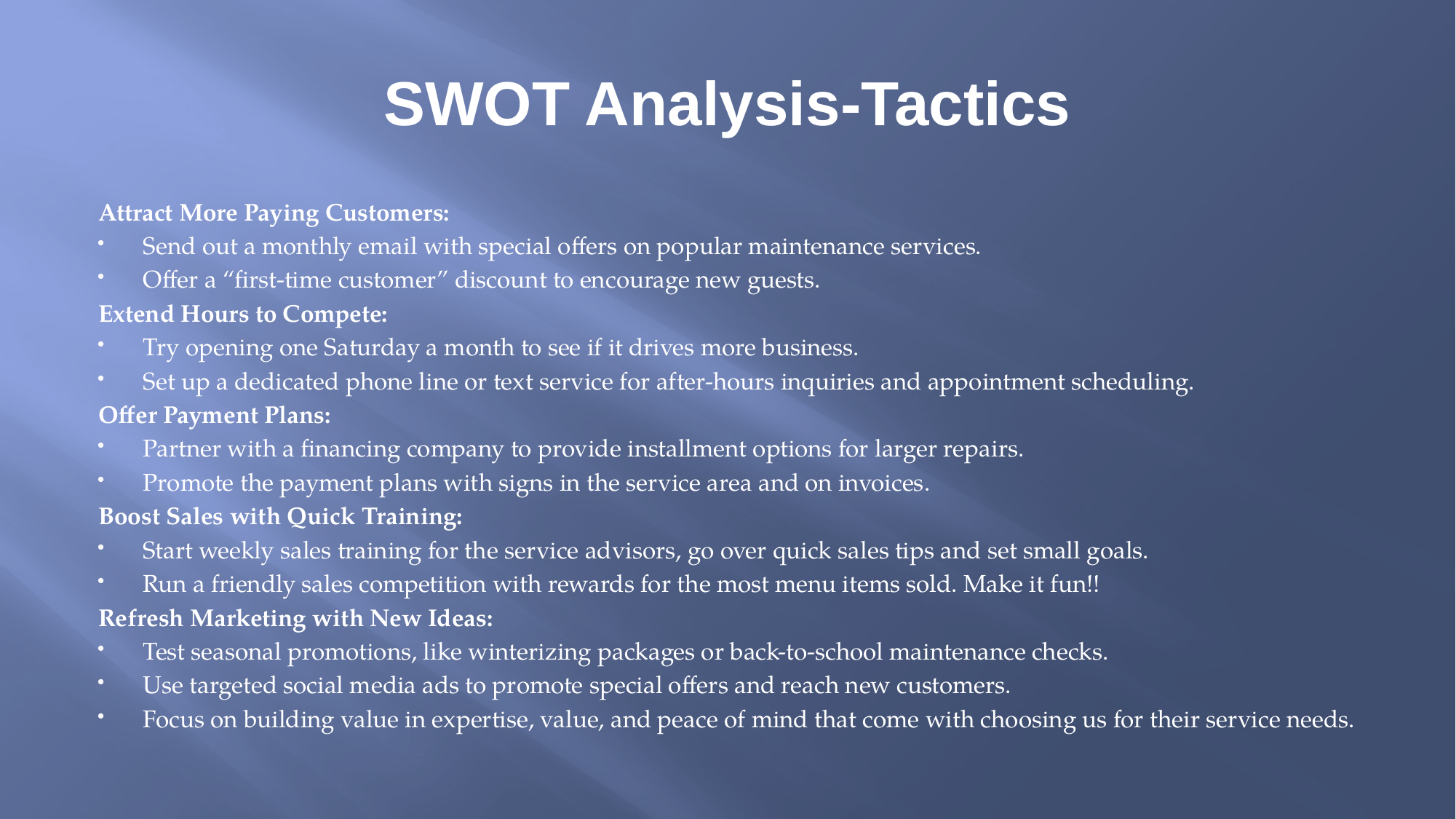

# SWOT Analysis-Tactics
Attract More Paying Customers:
Send out a monthly email with special offers on popular maintenance services.
Offer a “first-time customer” discount to encourage new guests.
Extend Hours to Compete:
Try opening one Saturday a month to see if it drives more business.
Set up a dedicated phone line or text service for after-hours inquiries and appointment scheduling.
Offer Payment Plans:
Partner with a financing company to provide installment options for larger repairs.
Promote the payment plans with signs in the service area and on invoices.
Boost Sales with Quick Training:
Start weekly sales training for the service advisors, go over quick sales tips and set small goals.
Run a friendly sales competition with rewards for the most menu items sold. Make it fun!!
Refresh Marketing with New Ideas:
Test seasonal promotions, like winterizing packages or back-to-school maintenance checks.
Use targeted social media ads to promote special offers and reach new customers.
Focus on building value in expertise, value, and peace of mind that come with choosing us for their service needs.